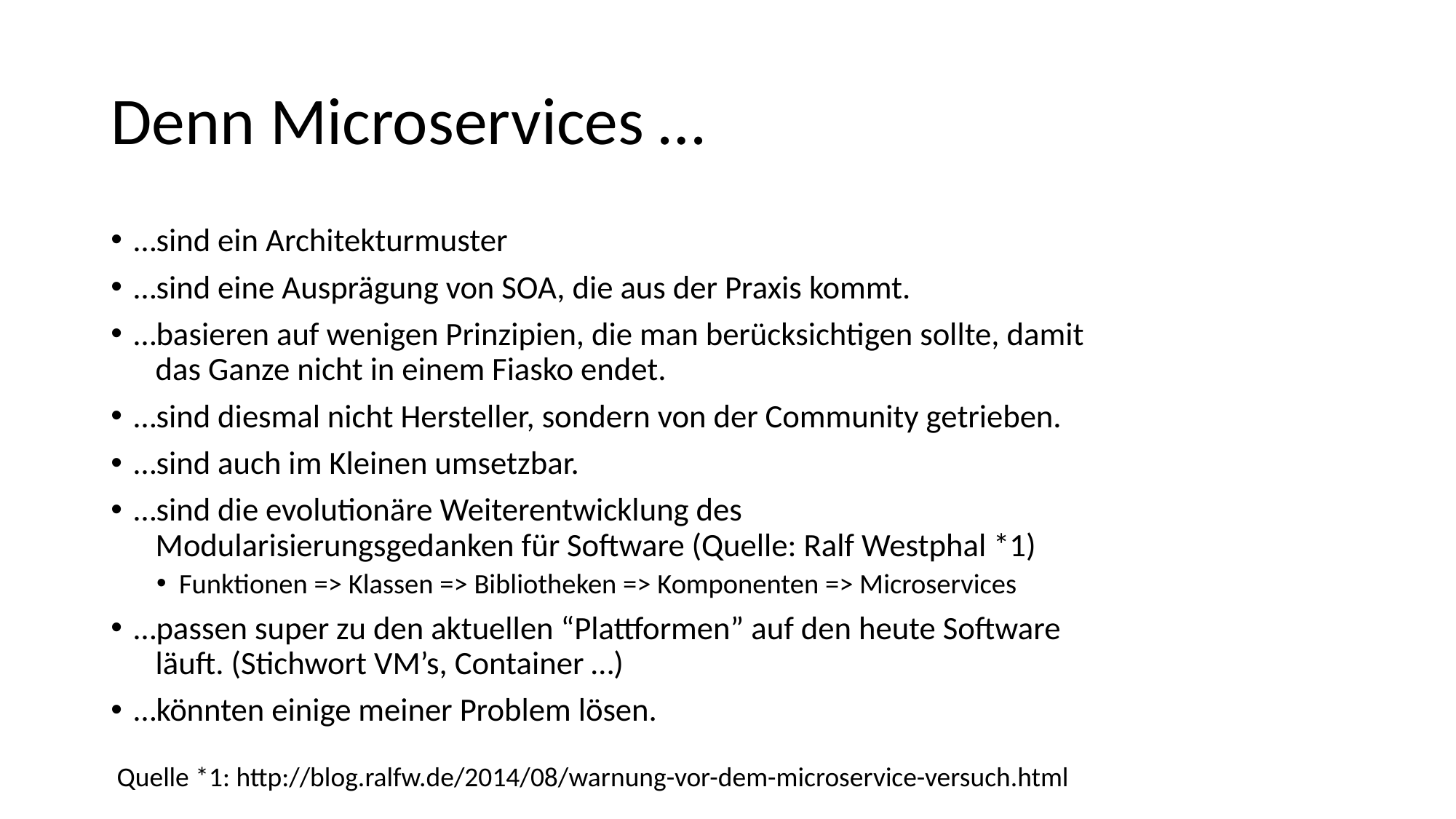

# Denn Microservices …
…sind ein Architekturmuster
…sind eine Ausprägung von SOA, die aus der Praxis kommt.
…basieren auf wenigen Prinzipien, die man berücksichtigen sollte, damit
   das Ganze nicht in einem Fiasko endet.
…sind diesmal nicht Hersteller, sondern von der Community getrieben.
…sind auch im Kleinen umsetzbar.
…sind die evolutionäre Weiterentwicklung des
   Modularisierungsgedanken für Software (Quelle: Ralf Westphal *1)
Funktionen => Klassen => Bibliotheken => Komponenten => Microservices
…passen super zu den aktuellen “Plattformen” auf den heute Software
   läuft. (Stichwort VM’s, Container …)
…könnten einige meiner Problem lösen.

Quelle *1: http://blog.ralfw.de/2014/08/warnung-vor-dem-microservice-versuch.html